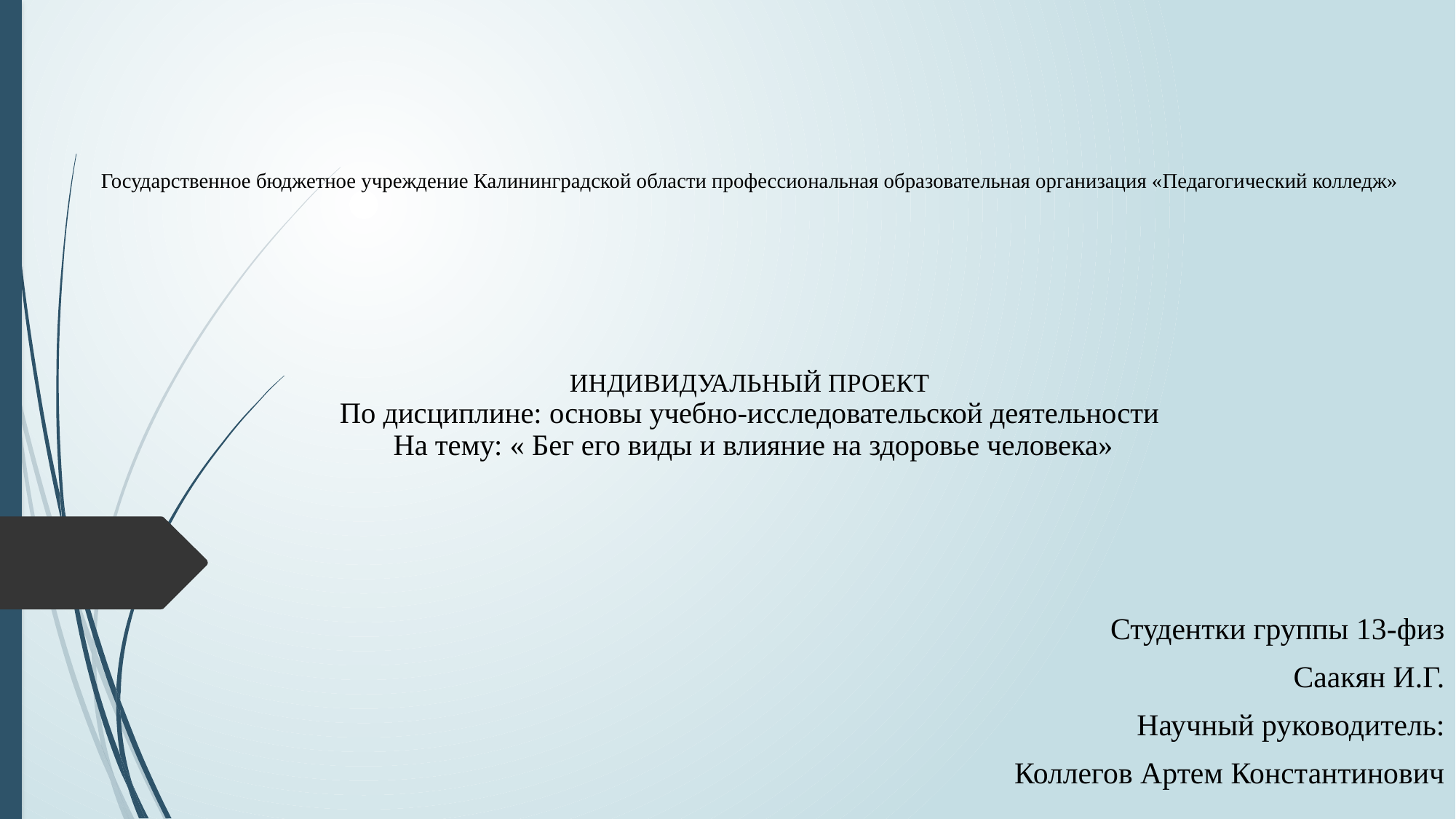

# Государственное бюджетное учреждение Калининградской области профессиональная образовательная организация «Педагогический колледж»   ИНДИВИДУАЛЬНЫЙ ПРОЕКТ По дисциплине: основы учебно-исследовательской деятельности На тему: « Бег его виды и влияние на здоровье человека»
Студентки группы 13-физ
Саакян И.Г.
Научный руководитель:
Коллегов Артем Константинович